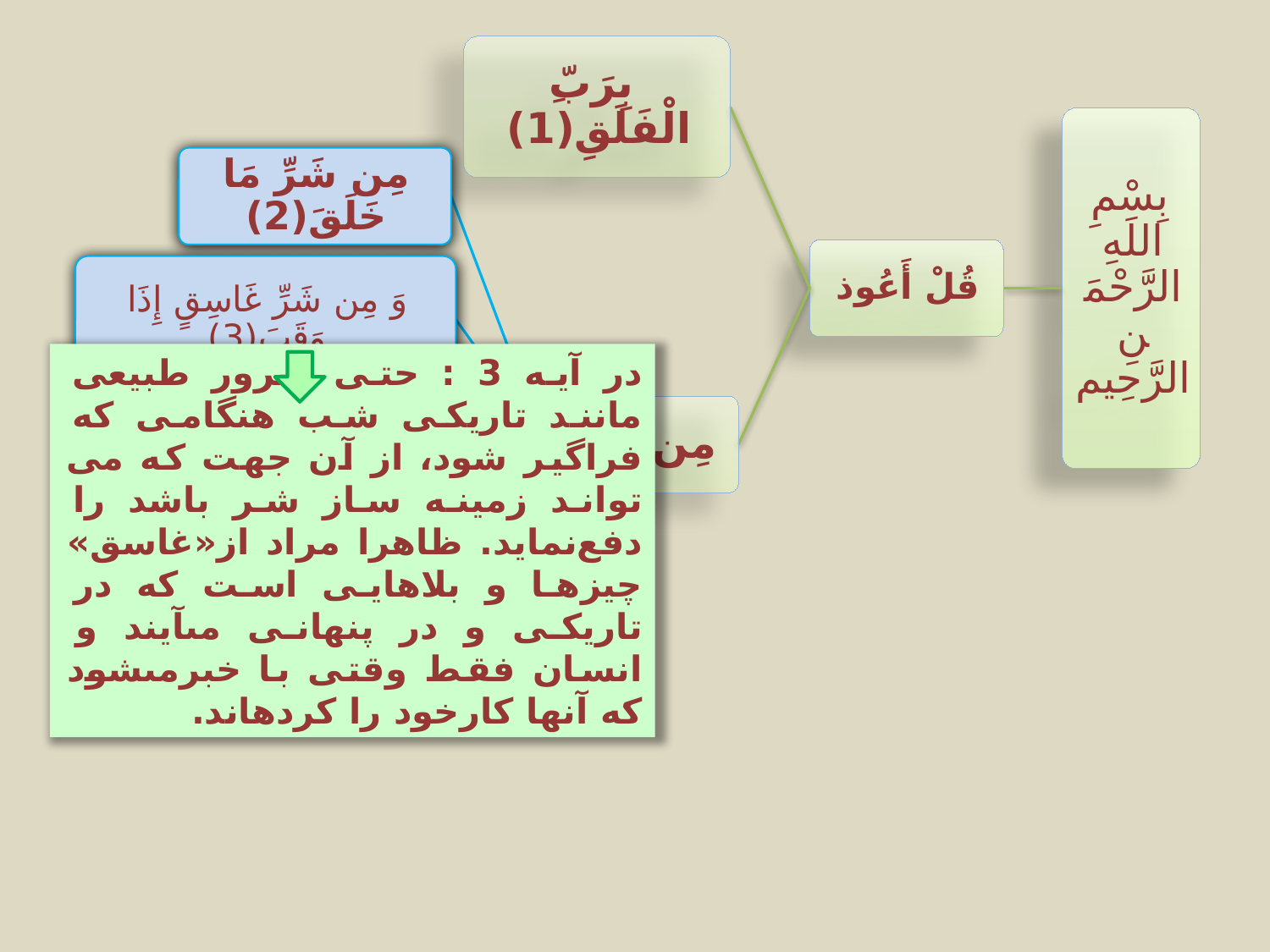

بِسْمِ اللَهِ الرَّحْمَنِ الرَّحِيم

قُلْ أَعُوذ

 بِرَبّ‏ِ الْفَلَقِ(1)

مِن شَر

مِن شَرِّ مَا خَلَقَ(2)

وَ مِن شَرِّ غَاسِقٍ إِذَا وَقَبَ(3)

وَ مِن شَرِّ النَّفَّثَاتِ فىِ الْعُقَدِ(4)

وَ مِن شَرِّ حَاسِدٍ إِذَا حَسَدَ(5)

در آیه 3 : حتی شرور طبیعی مانند تاریکی شب هنگامی که فراگیر شود، از آن جهت که می تواند زمینه ساز شر باشد را‌ دفع‌نماید.‌ ظاهرا مراد از«غاسق» چيزها و بلاهايى ‌است‌ كه در تاريكى ‌و در پنهانى ‌مى‏آيند و انسان ‌فقط ‌وقتى ‌با خبرمى‏شود كه ‌آنها ‌كارخود را كرده‏اند.